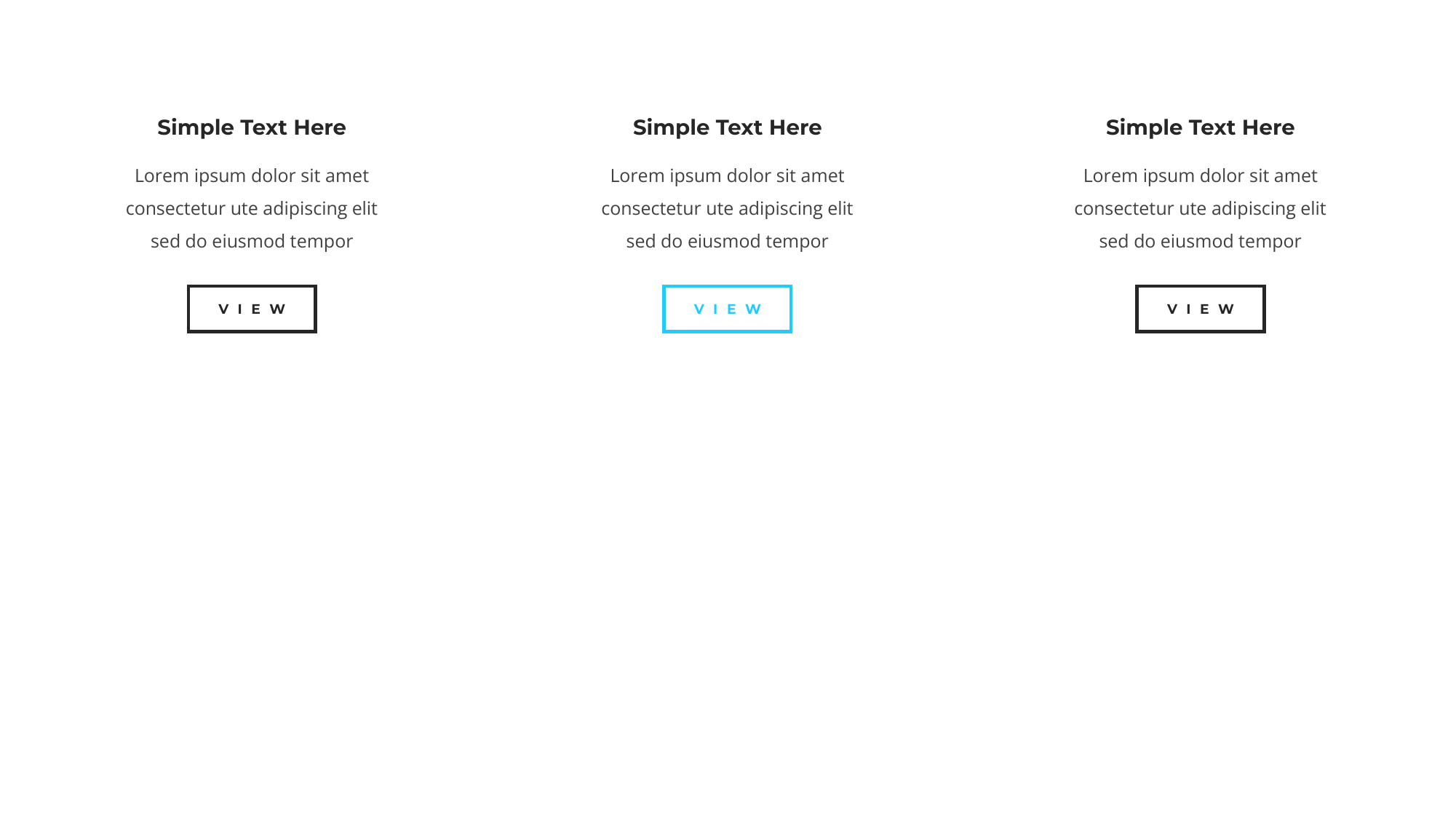

Simple Text Here
Lorem ipsum dolor sit amet consectetur ute adipiscing elit sed do eiusmod tempor

VIEW
Simple Text Here
Lorem ipsum dolor sit amet consectetur ute adipiscing elit sed do eiusmod tempor

VIEW
Simple Text Here
Lorem ipsum dolor sit amet consectetur ute adipiscing elit sed do eiusmod tempor

VIEW